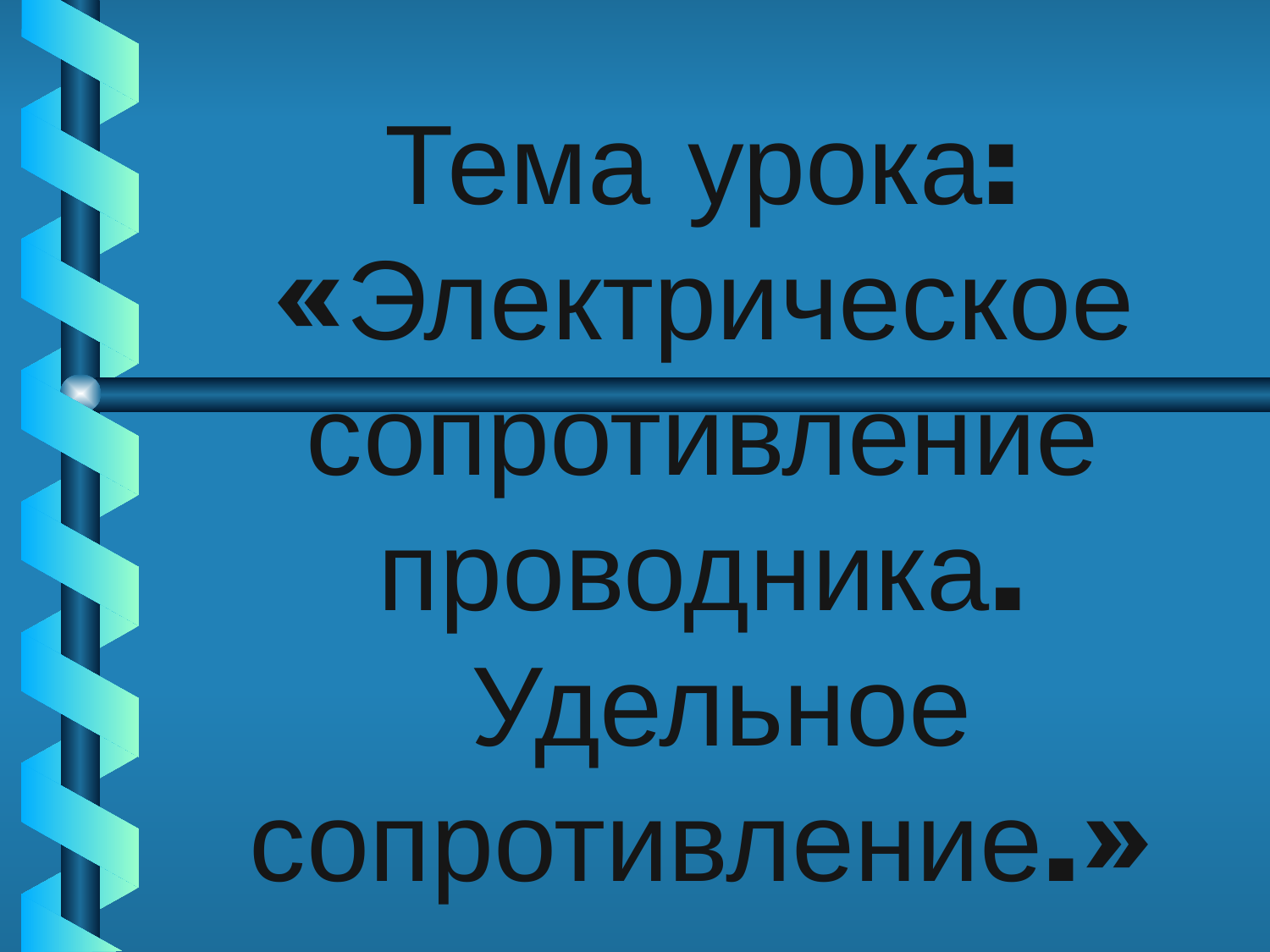

# Тема урока: «Электрическое сопротивление проводника. Удельное сопротивление.»